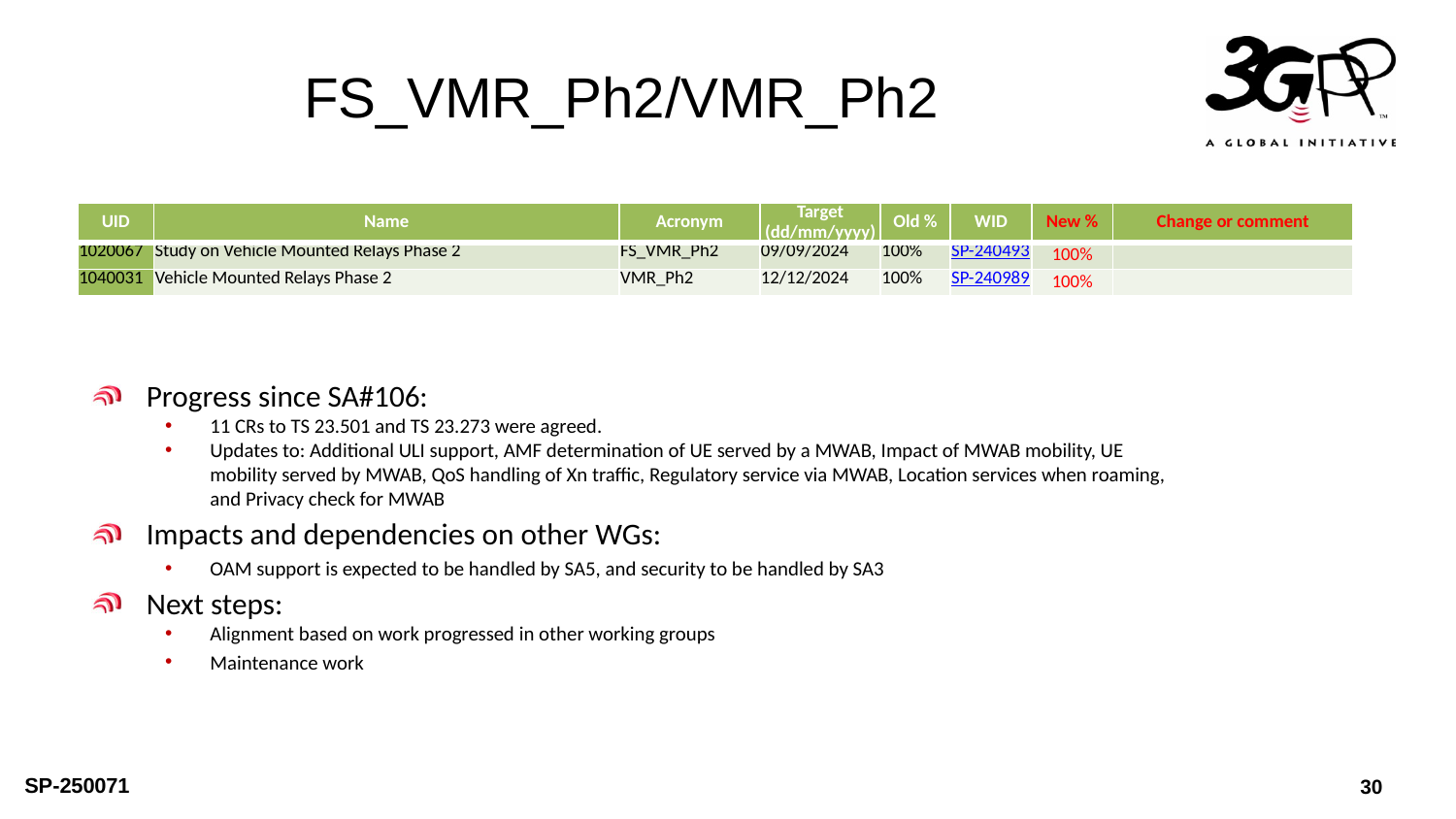

# FS_VMR_Ph2/VMR_Ph2
| UID | Name | Acronym | Target (dd/mm/yyyy) | Old % | WID | New % | Change or comment |
| --- | --- | --- | --- | --- | --- | --- | --- |
| 1020067 | Study on Vehicle Mounted Relays Phase 2 | FS\_VMR\_Ph2 | 09/09/2024 | 100% | SP-240493 | 100% |  |
| 1040031 | Vehicle Mounted Relays Phase 2 | VMR\_Ph2 | 12/12/2024 | 100% | SP-240989 | 100% |  |
Progress since SA#106:
11 CRs to TS 23.501 and TS 23.273 were agreed.
Updates to: Additional ULI support, AMF determination of UE served by a MWAB, Impact of MWAB mobility, UE mobility served by MWAB, QoS handling of Xn traffic, Regulatory service via MWAB, Location services when roaming, and Privacy check for MWAB
Impacts and dependencies on other WGs:
OAM support is expected to be handled by SA5, and security to be handled by SA3
Next steps:
Alignment based on work progressed in other working groups
Maintenance work